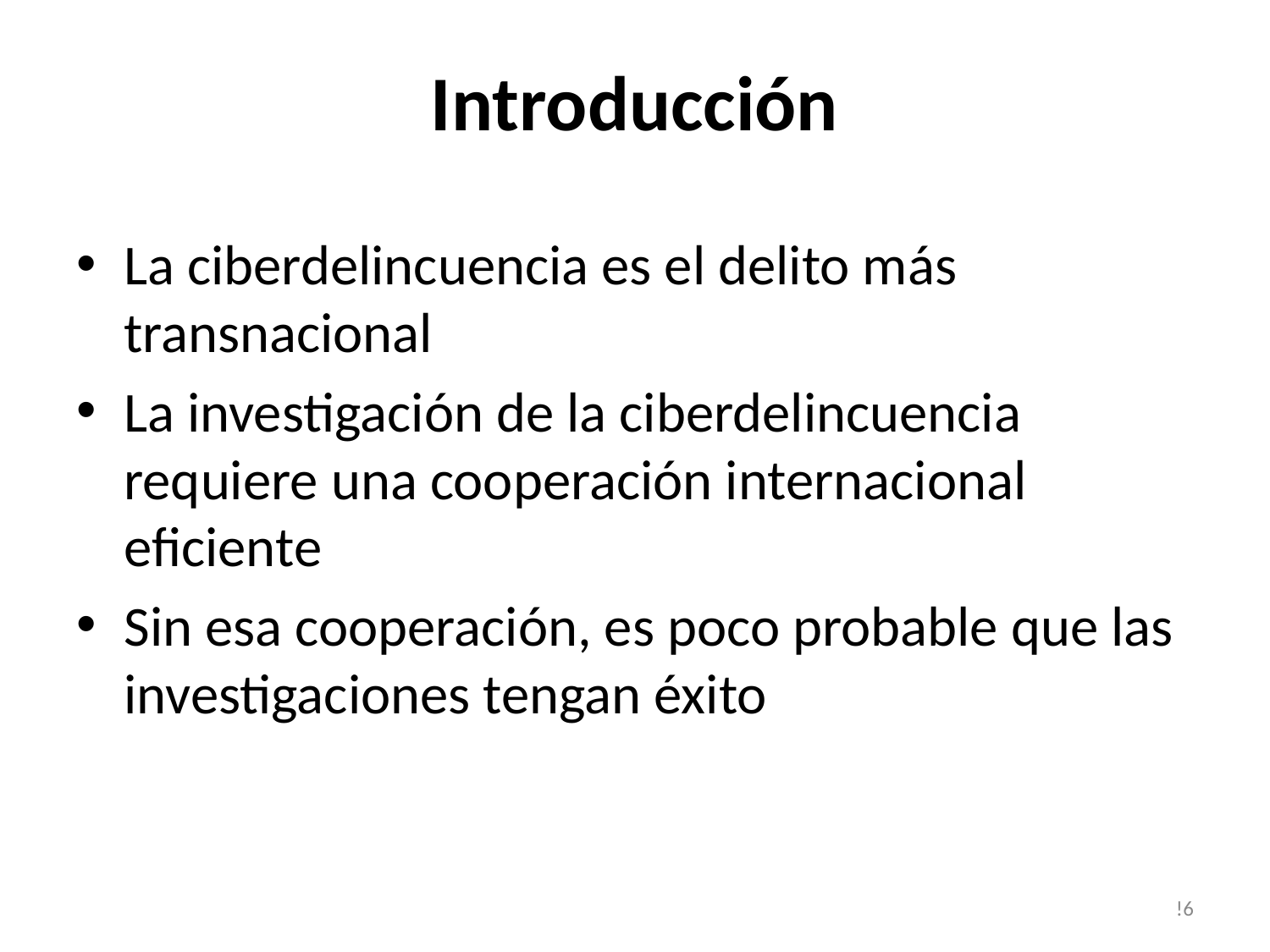

# Introducción
La ciberdelincuencia es el delito más transnacional
La investigación de la ciberdelincuencia requiere una cooperación internacional eficiente
Sin esa cooperación, es poco probable que las investigaciones tengan éxito
!6